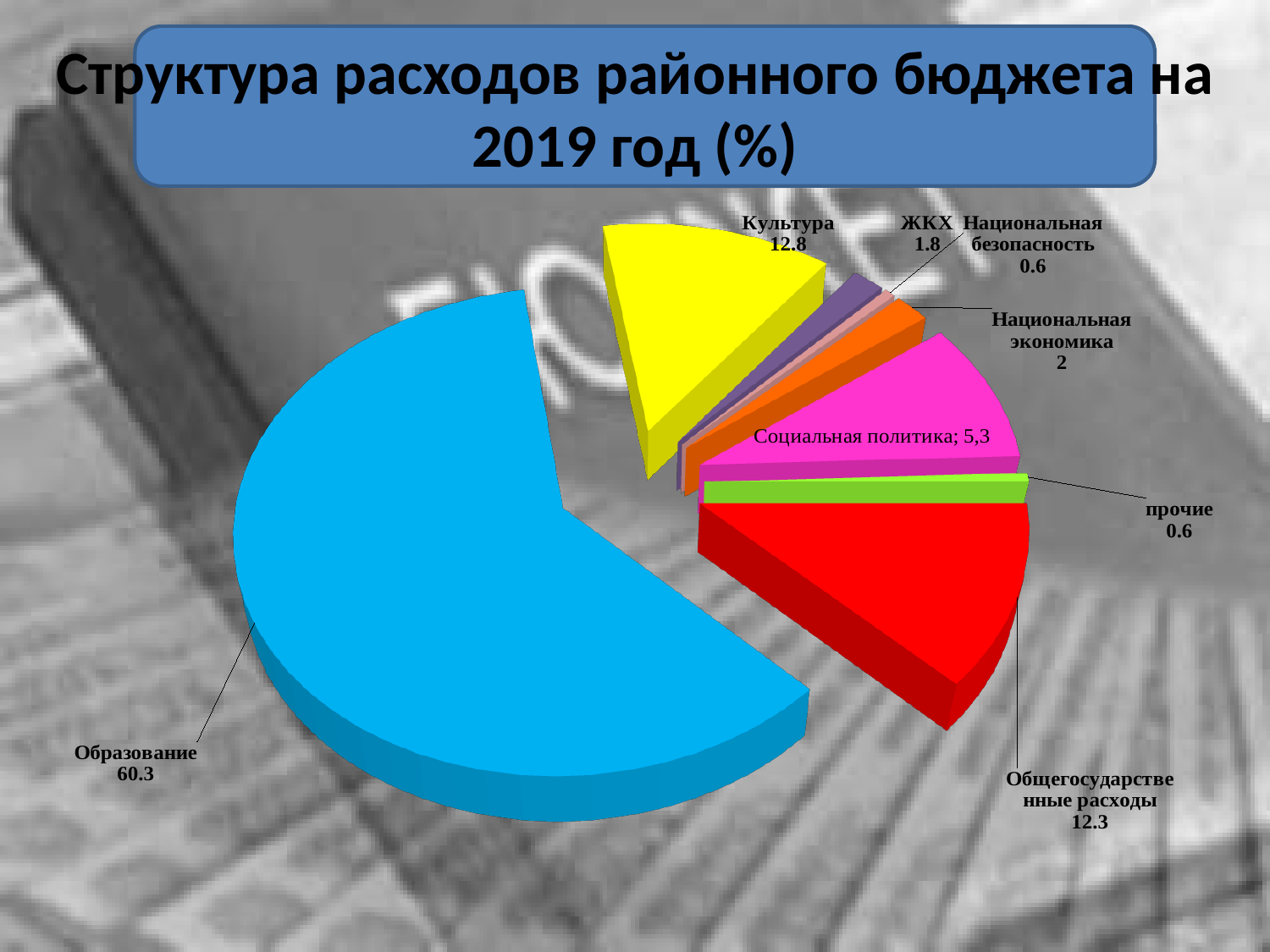

# Структура расходов районного бюджета на 2019 год (%)

[unsupported chart]